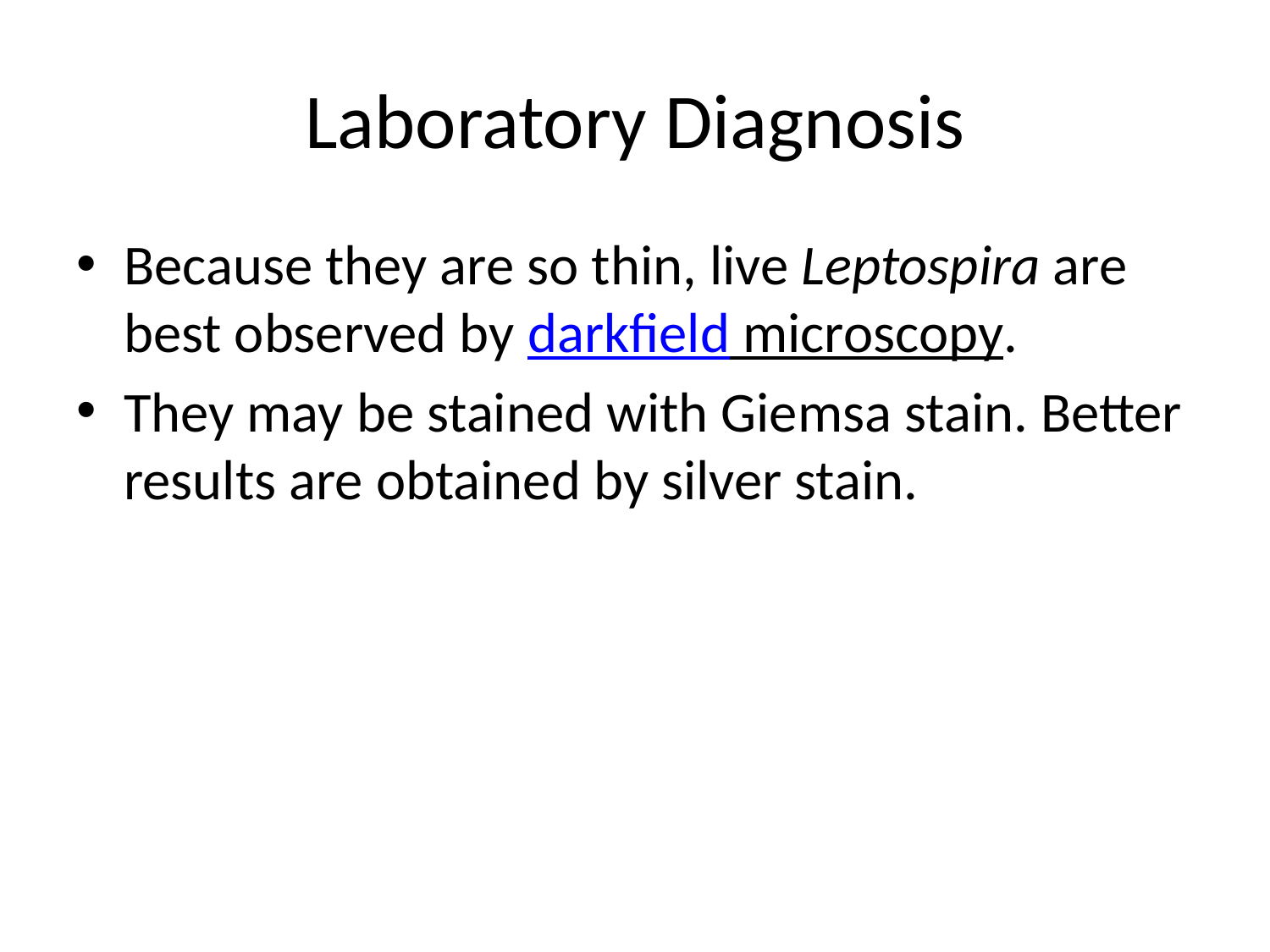

# Laboratory Diagnosis
Because they are so thin, live Leptospira are best observed by darkfield microscopy.
They may be stained with Giemsa stain. Better results are obtained by silver stain.